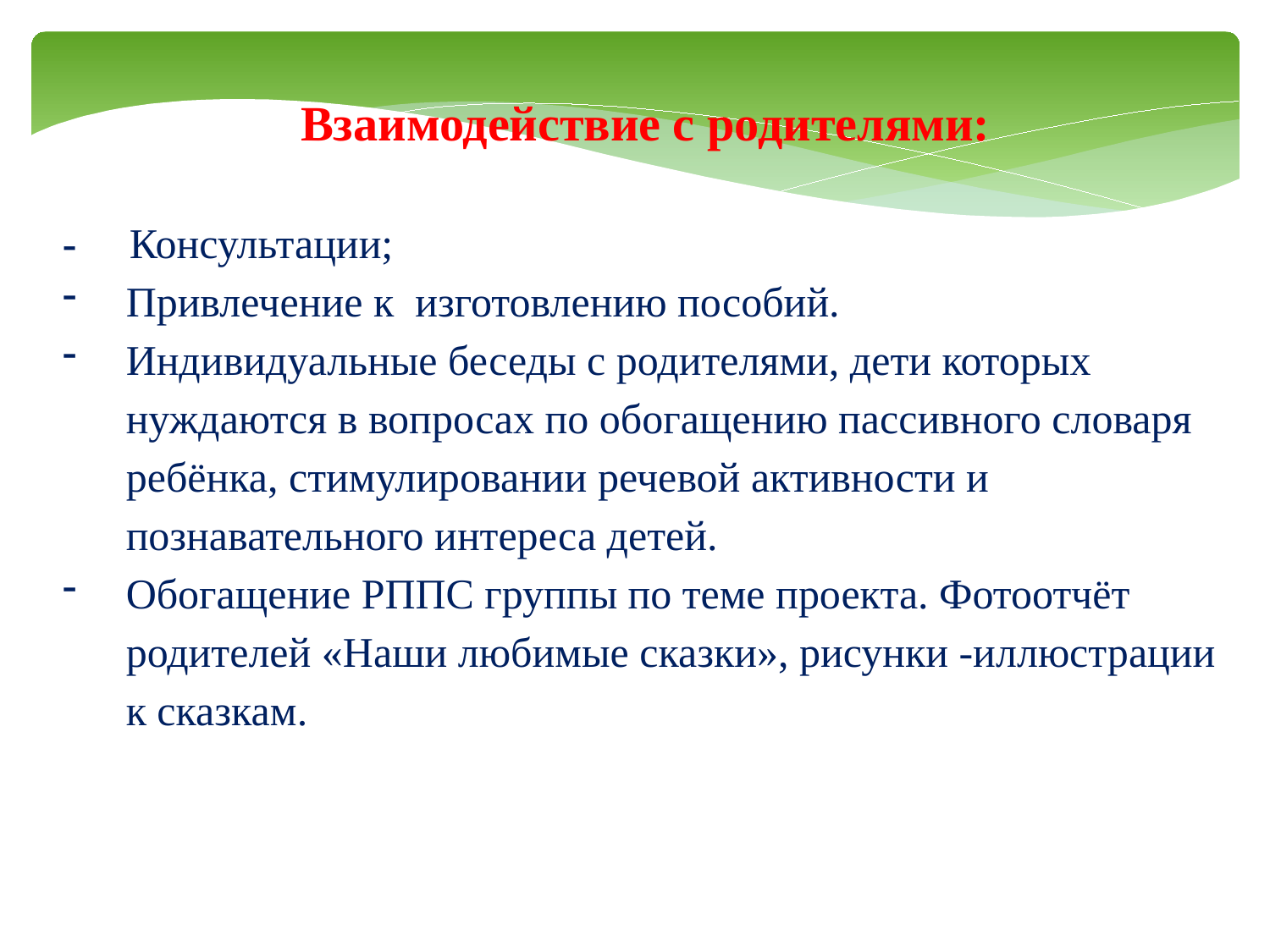

Взаимодействие с родителями:

-     Консультации;
Привлечение к  изготовлению пособий.
Индивидуальные беседы с родителями, дети которых нуждаются в вопросах по обогащению пассивного словаря ребёнка, стимулировании речевой активности и познавательного интереса детей.
Обогащение РППС группы по теме проекта. Фотоотчёт родителей «Наши любимые сказки», рисунки -иллюстрации к сказкам.